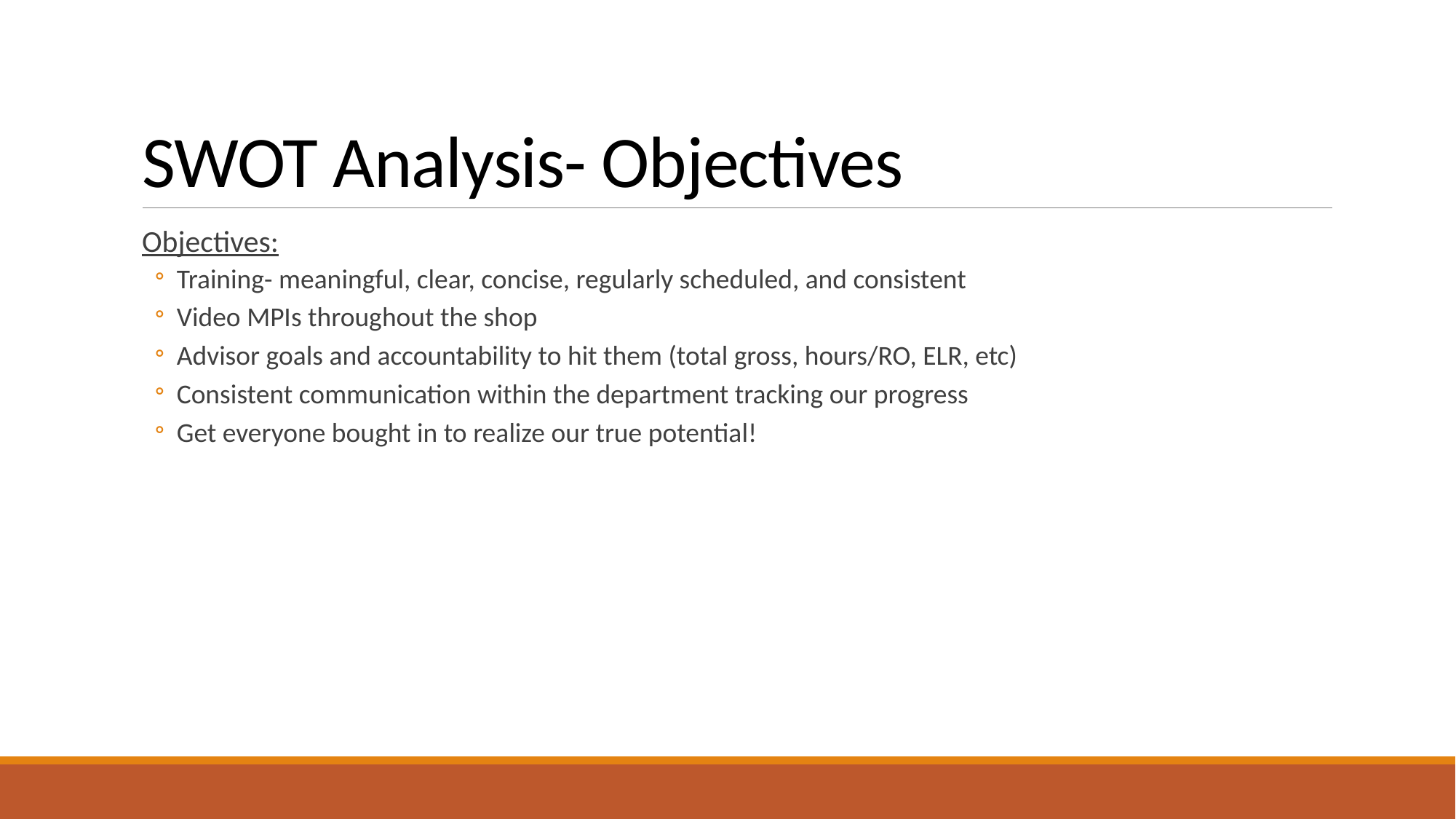

# SWOT Analysis- Objectives
Objectives:
Training- meaningful, clear, concise, regularly scheduled, and consistent
Video MPIs throughout the shop
Advisor goals and accountability to hit them (total gross, hours/RO, ELR, etc)
Consistent communication within the department tracking our progress
Get everyone bought in to realize our true potential!